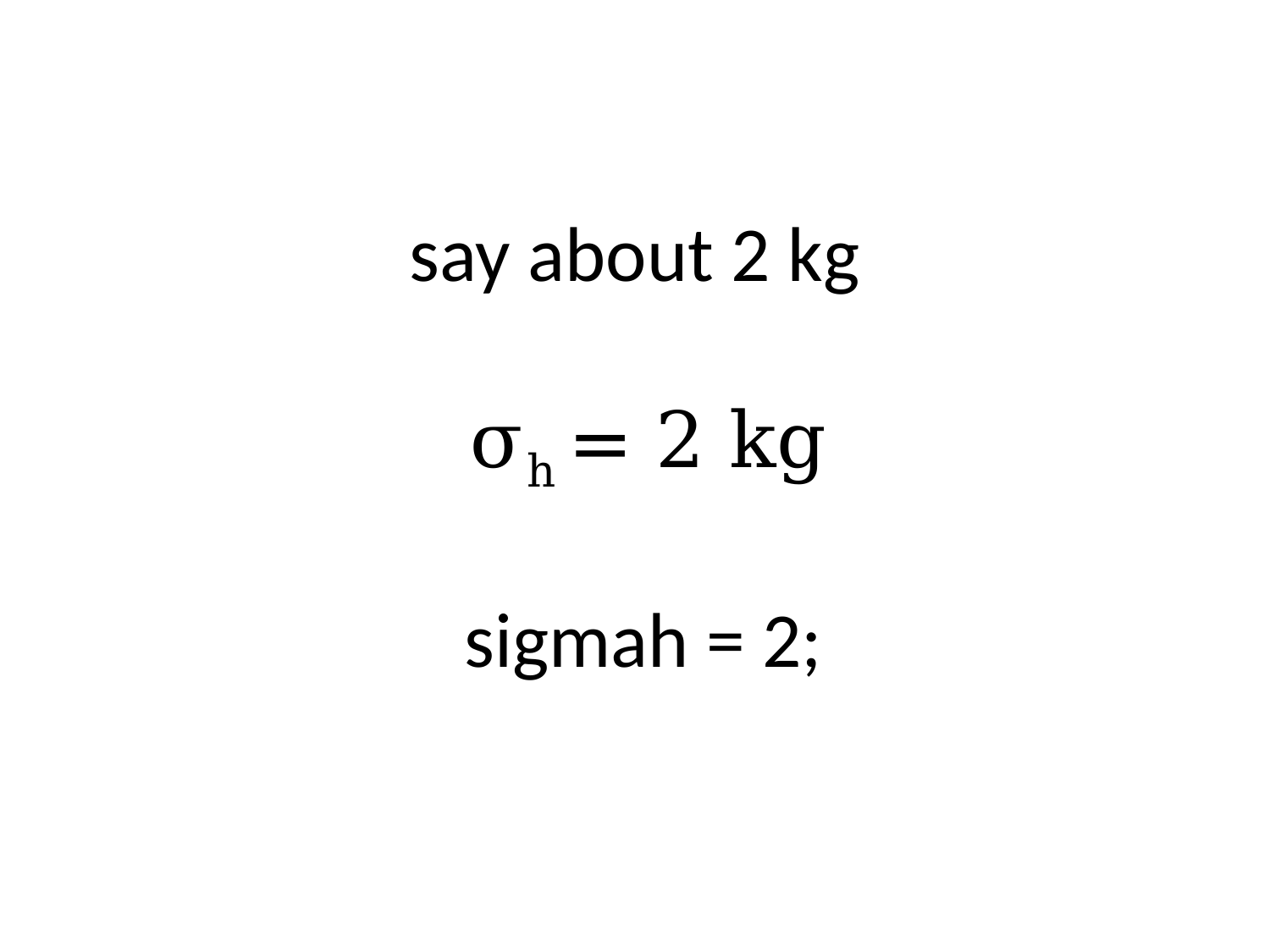

# say about 2 kg σh = 2 kg sigmah = 2;